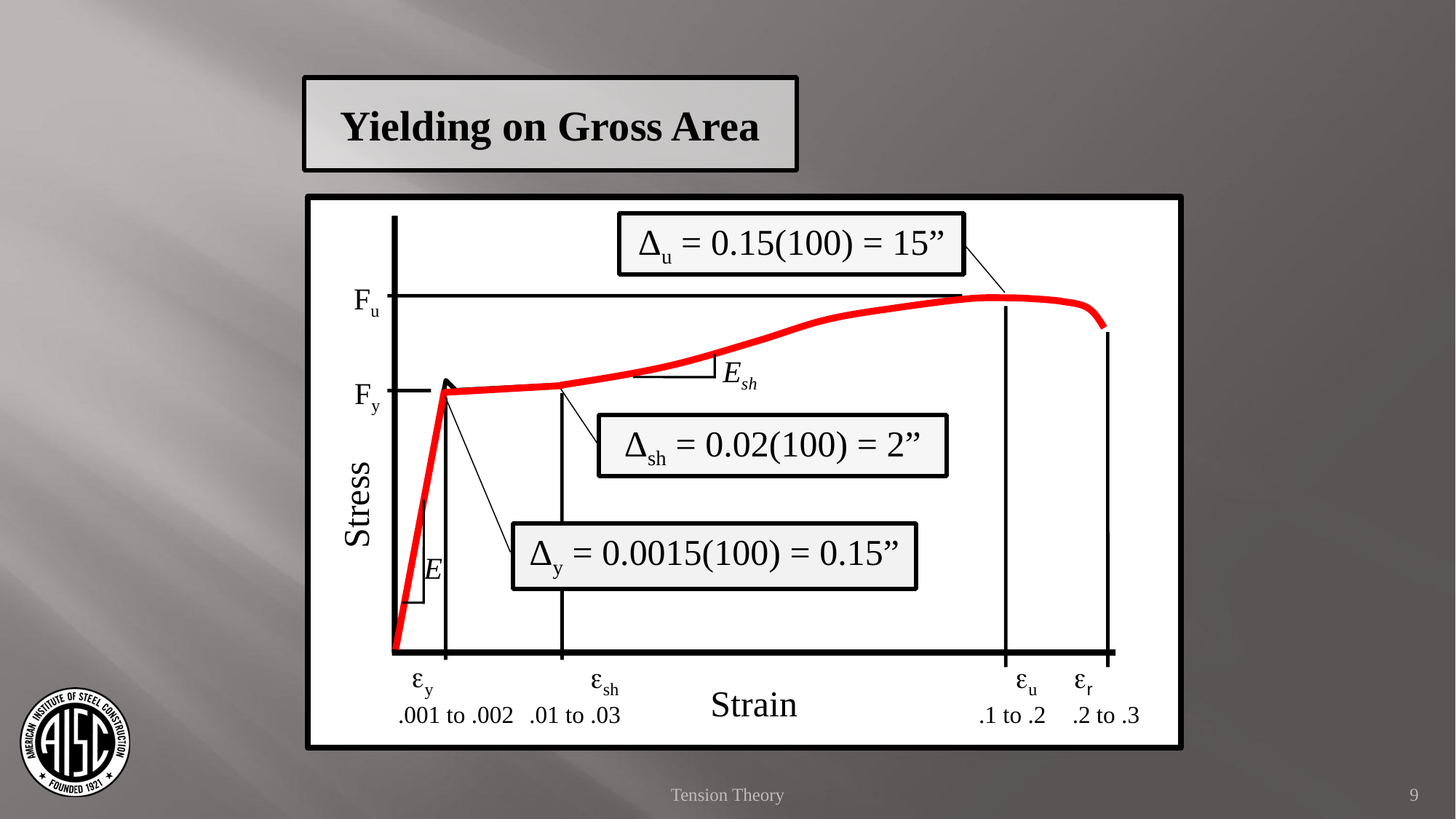

Yielding on Gross Area

Δu = 0.15(100) = 15”

Fu

Stress
Esh

Fy

Δsh = 0.02(100) = 2”

Δy = 0.0015(100) = 0.15”
E
  εu
.1 to .2

  εy
.001 to .002

     εsh
.01 to .03
   εu
.1 to .2
  εr
  .2 to .3
Strain

Tension Theory
9